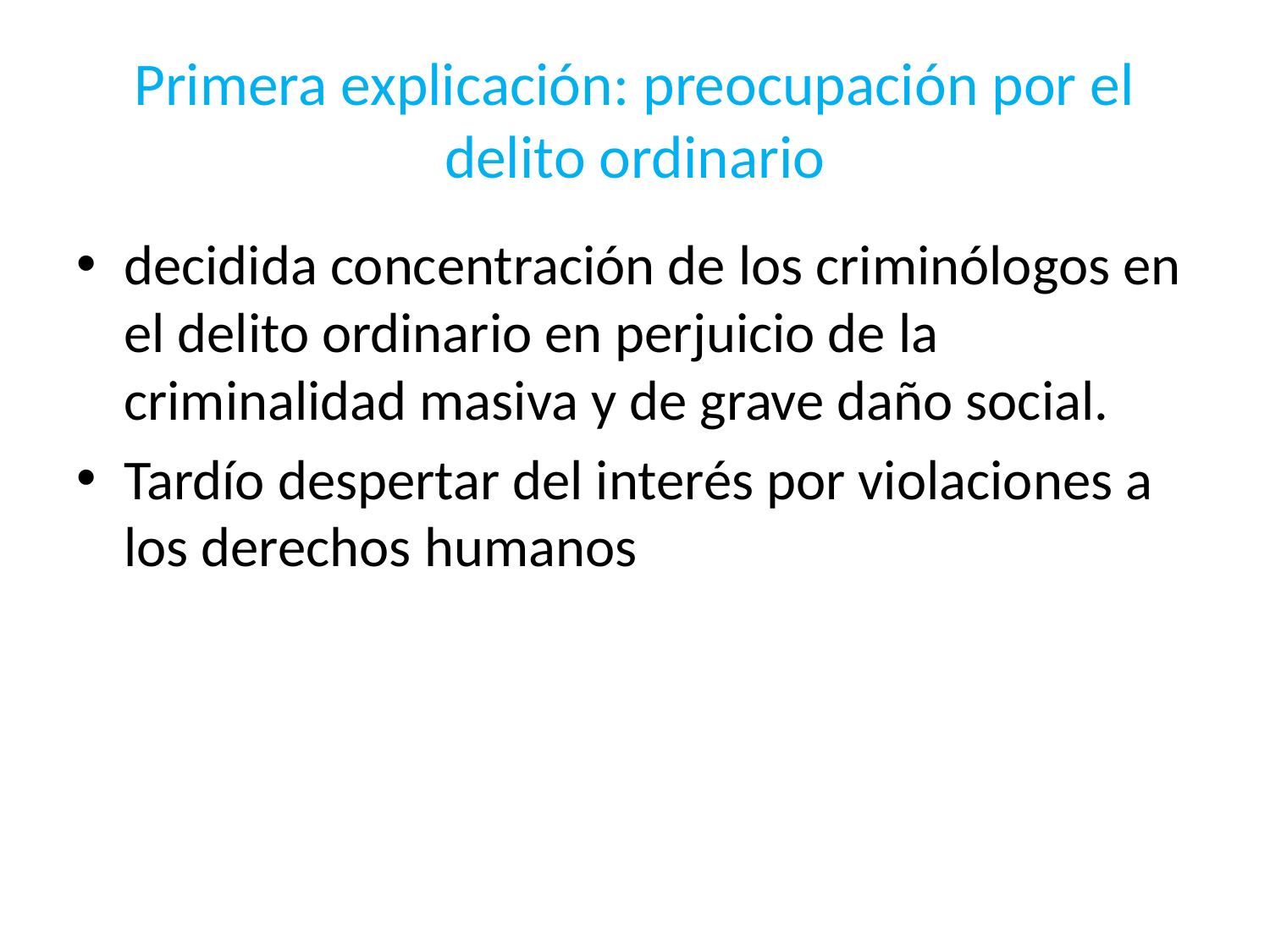

# Primera explicación: preocupación por el delito ordinario
decidida concentración de los criminólogos en el delito ordinario en perjuicio de la criminalidad masiva y de grave daño social.
Tardío despertar del interés por violaciones a los derechos humanos